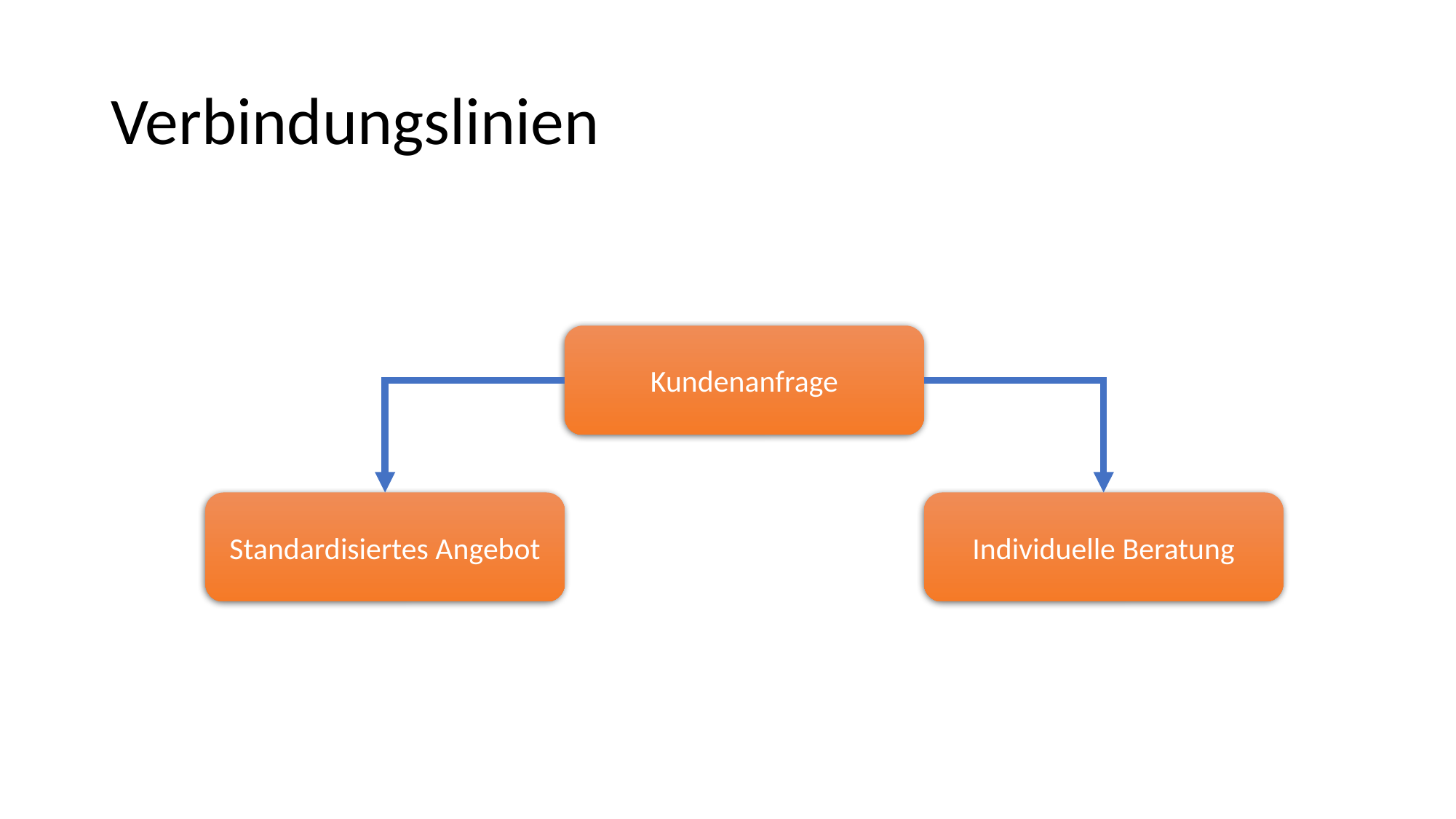

# Verbindungslinien
Kundenanfrage
Standardisiertes Angebot
Individuelle Beratung